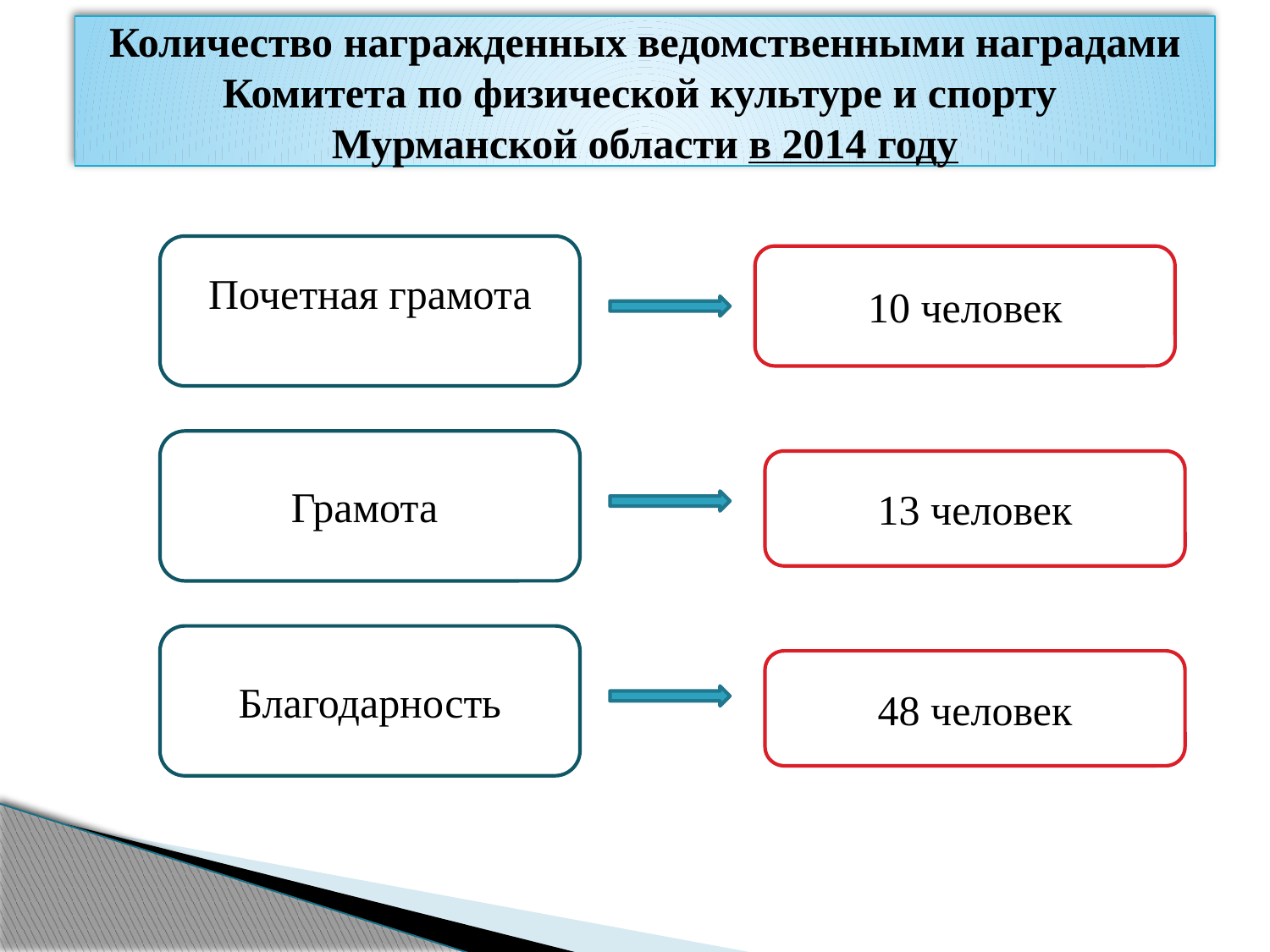

# Количество награжденных ведомственными наградами Комитета по физической культуре и спорту Мурманской области в 2014 году
Почетная грамота

10 человек
Грамота

13 человек
Благодарность

48 человек